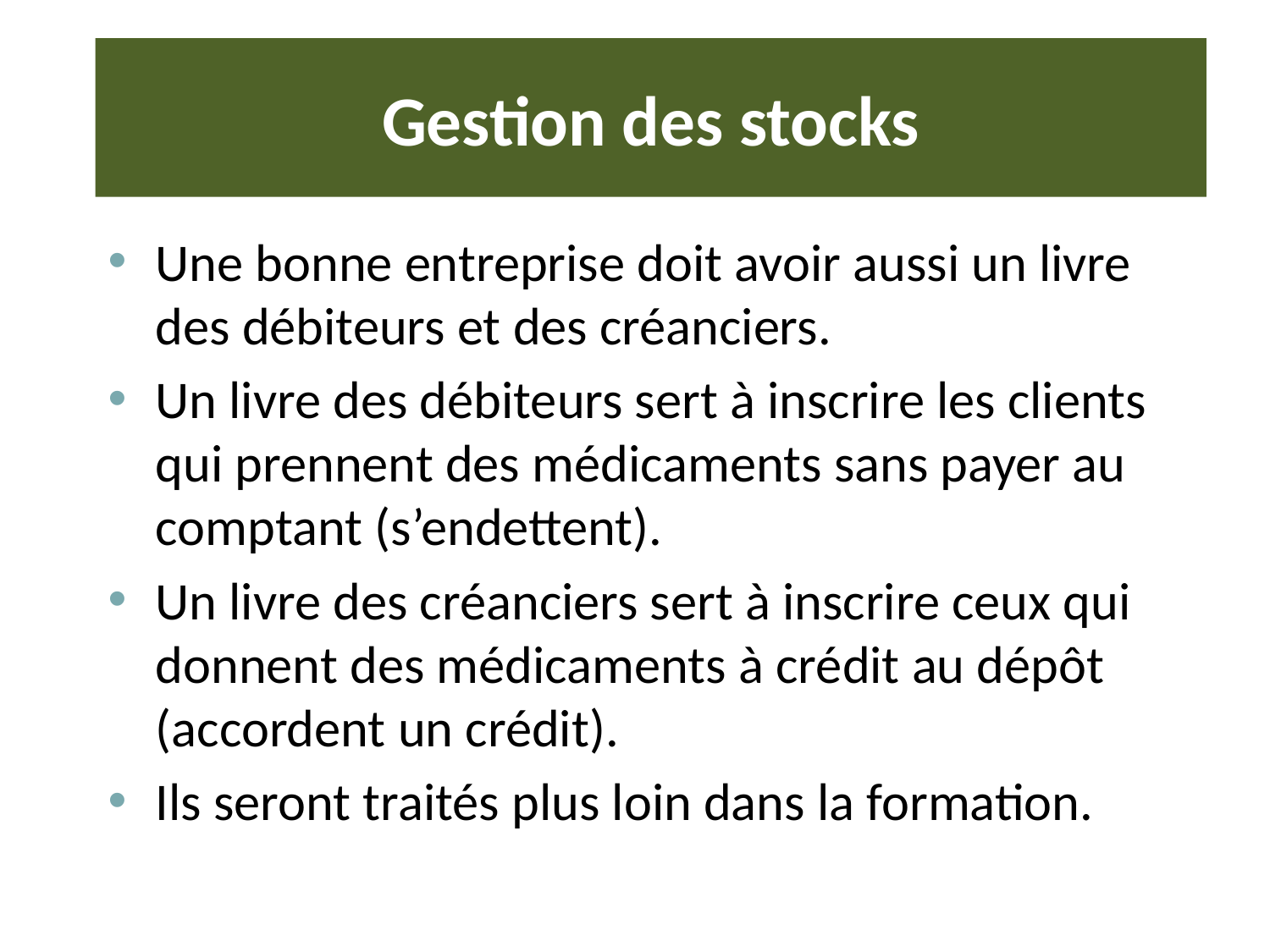

# Gestion des stocks
Une bonne entreprise doit avoir aussi un livre des débiteurs et des créanciers.
Un livre des débiteurs sert à inscrire les clients qui prennent des médicaments sans payer au comptant (s’endettent).
Un livre des créanciers sert à inscrire ceux qui donnent des médicaments à crédit au dépôt (accordent un crédit).
Ils seront traités plus loin dans la formation.